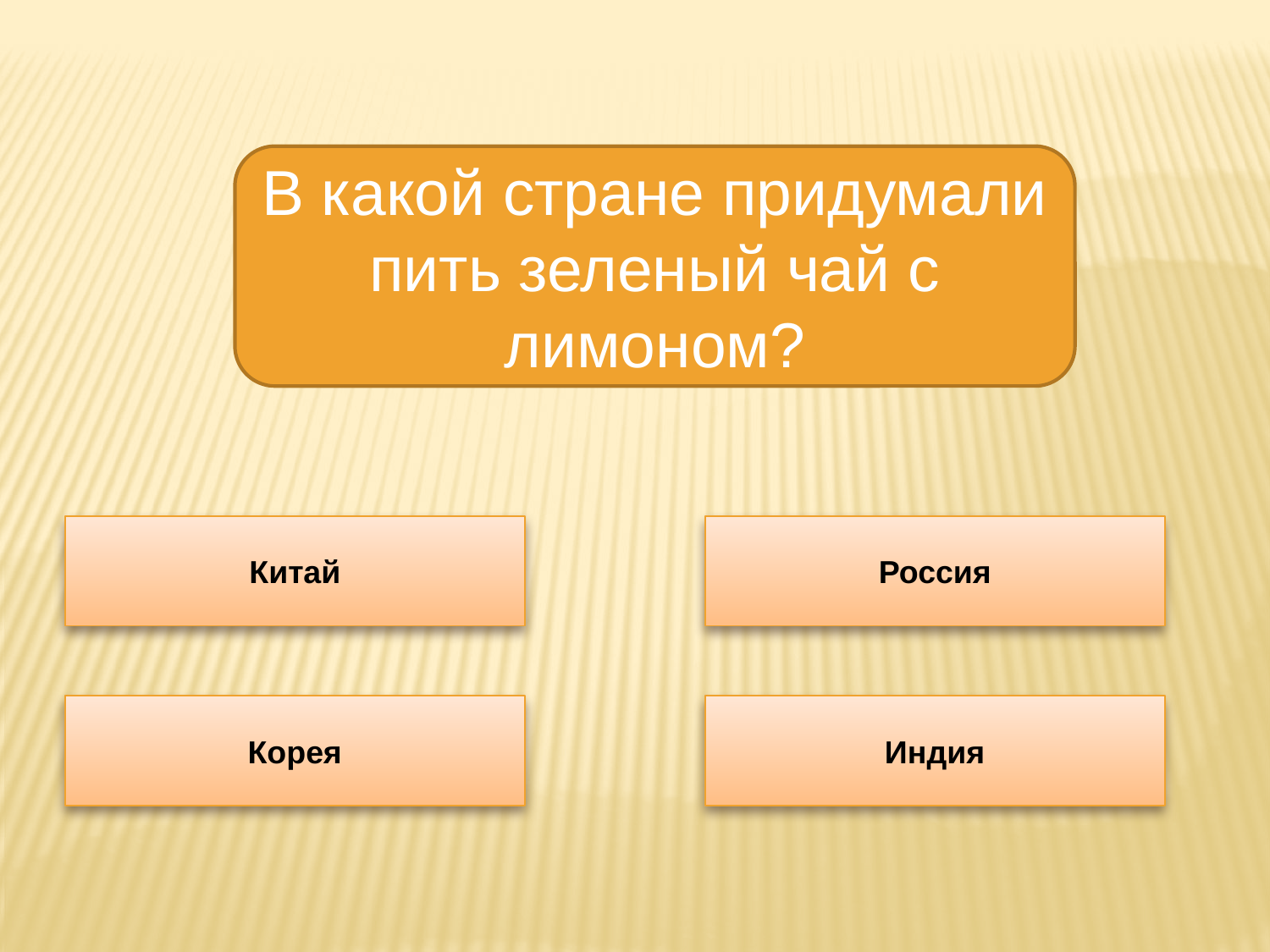

В какой стране придумали пить зеленый чай с лимоном?
Китай
Россия
Корея
Индия